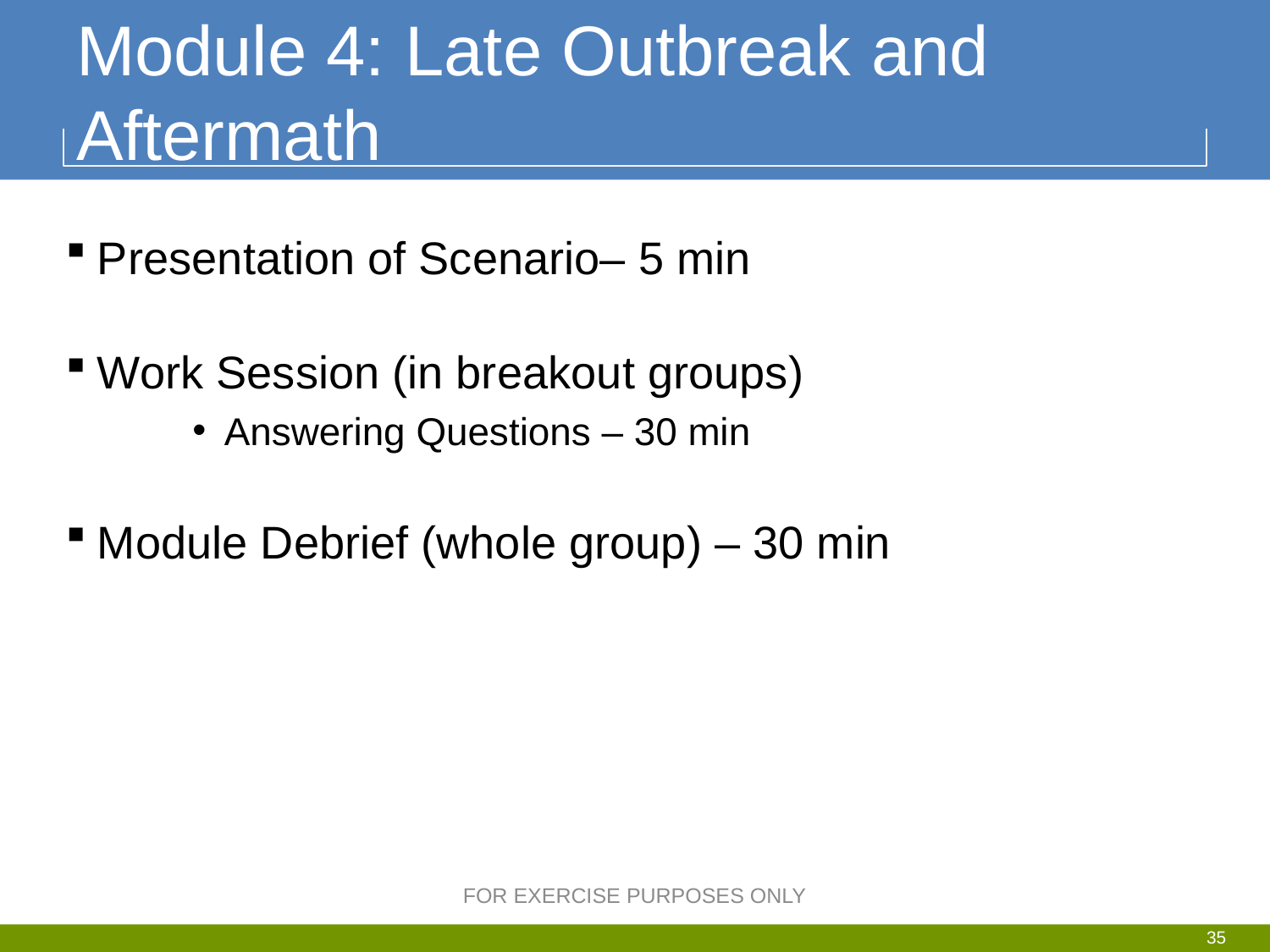

# Module 4: Late Outbreak and Aftermath
Presentation of Scenario– 5 min
Work Session (in breakout groups)
Answering Questions – 30 min
Module Debrief (whole group) – 30 min
FOR EXERCISE PURPOSES ONLY